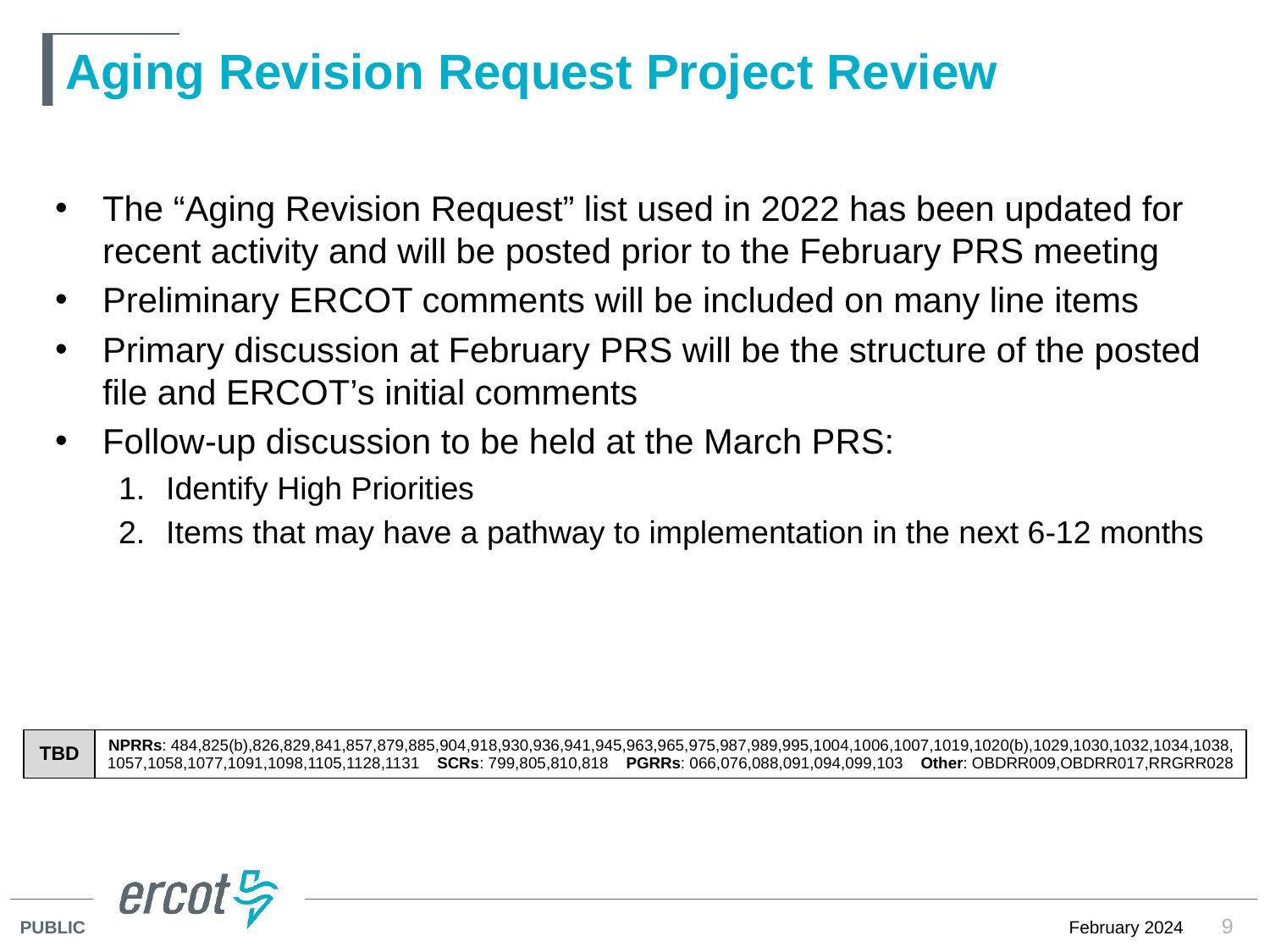

# Aging Revision Request Project Review
The “Aging Revision Request” list used in 2022 has been updated for recent activity and will be posted prior to the February PRS meeting
Preliminary ERCOT comments will be included on many line items
Primary discussion at February PRS will be the structure of the posted file and ERCOT’s initial comments
Follow-up discussion to be held at the March PRS:
Identify High Priorities
Items that may have a pathway to implementation in the next 6-12 months
| TBD | NPRRs: 484,825(b),826,829,841,857,879,885,904,918,930,936,941,945,963,965,975,987,989,995,1004,1006,1007,1019,1020(b),1029,1030,1032,1034,1038, 1057,1058,1077,1091,1098,1105,1128,1131 SCRs: 799,805,810,818 PGRRs: 066,076,088,091,094,099,103 Other: OBDRR009,OBDRR017,RRGRR028 |
| --- | --- |
9